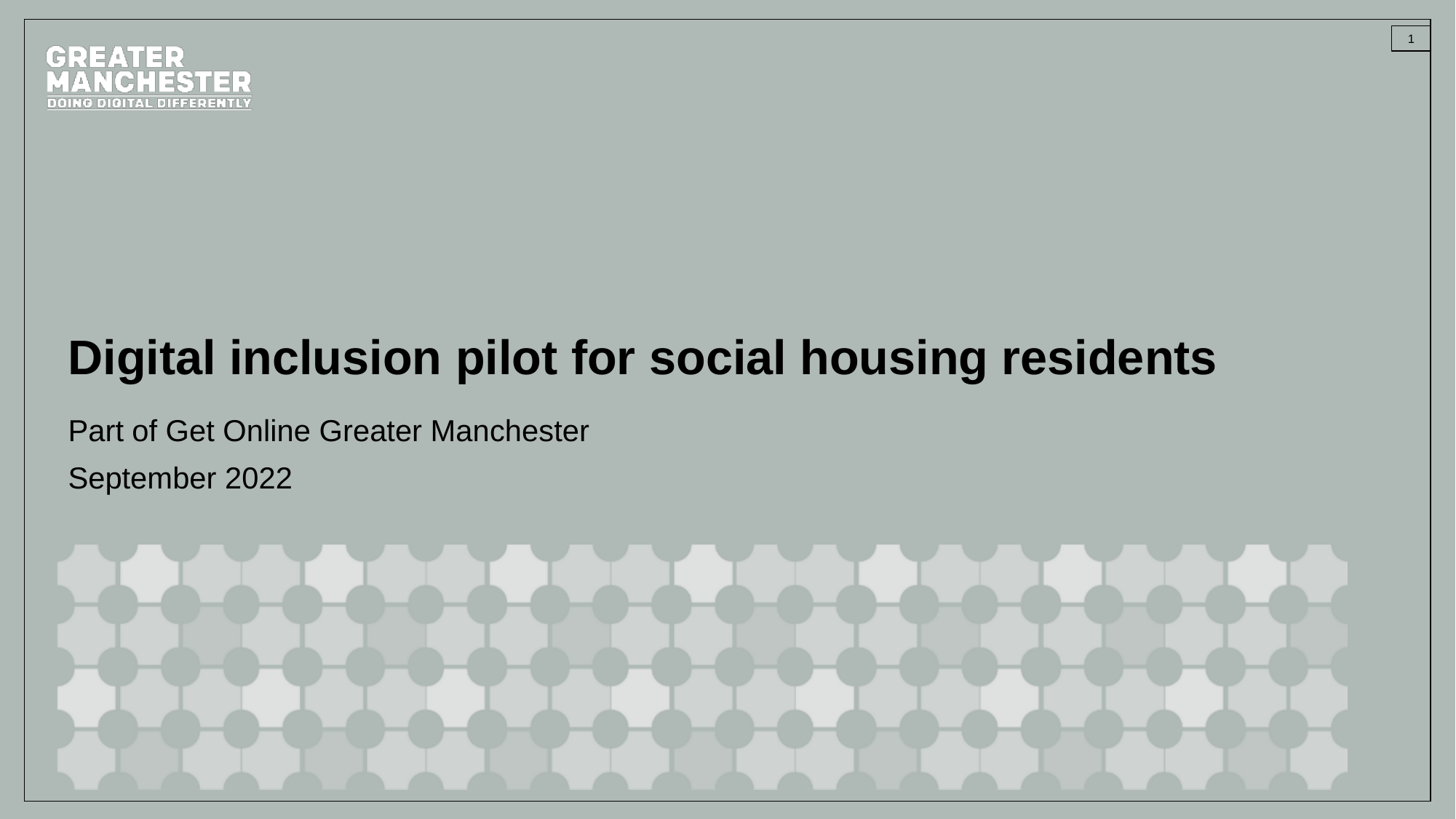

# Digital inclusion pilot for social housing residents
Part of Get Online Greater Manchester
September 2022